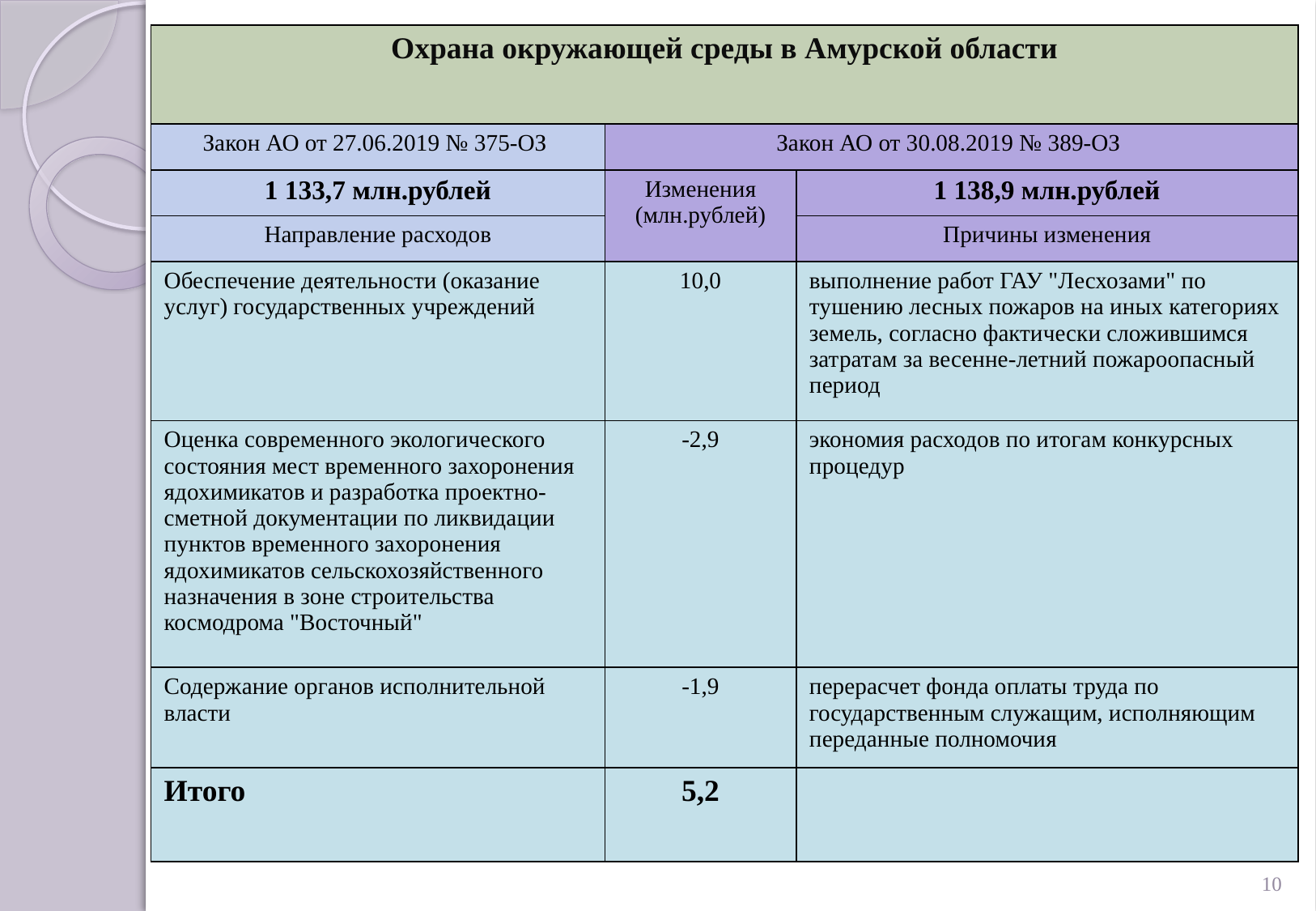

| Охрана окружающей среды в Амурской области |  |  |
| --- | --- | --- |
| Закон АО от 27.06.2019 № 375-ОЗ | Закон АО от 30.08.2019 № 389-ОЗ |  |
| 1 133,7 млн.рублей | Изменения (млн.рублей) | 1 138,9 млн.рублей |
| Направление расходов |  | Причины изменения |
| Обеспечение деятельности (оказание услуг) государственных учреждений | 10,0 | выполнение работ ГАУ "Лесхозами" по тушению лесных пожаров на иных категориях земель, согласно фактически сложившимся затратам за весенне-летний пожароопасный период |
| Оценка современного экологического состояния мест временного захоронения ядохимикатов и разработка проектно-сметной документации по ликвидации пунктов временного захоронения ядохимикатов сельскохозяйственного назначения в зоне строительства космодрома "Восточный" | -2,9 | экономия расходов по итогам конкурсных процедур |
| Содержание органов исполнительной власти | -1,9 | перерасчет фонда оплаты труда по государственным служащим, исполняющим переданные полномочия |
| Итого | 5,2 |  |
10